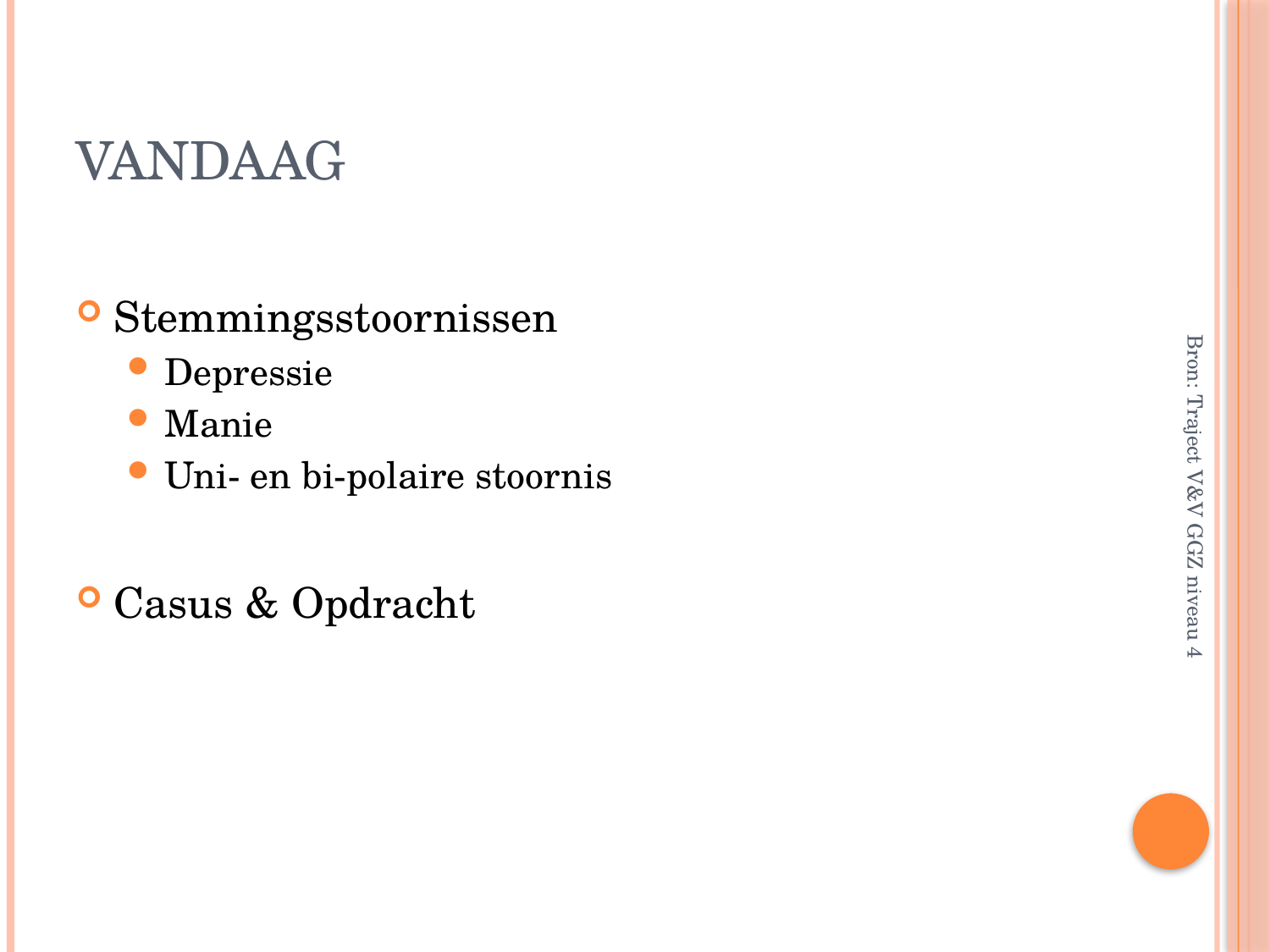

# VANDAAG

Stemmingsstoornissen
Depressie
Manie
Uni- en bi-polaire stoornis

Casus & Opdracht

Bron: Traject V&V GGZ niveau 4